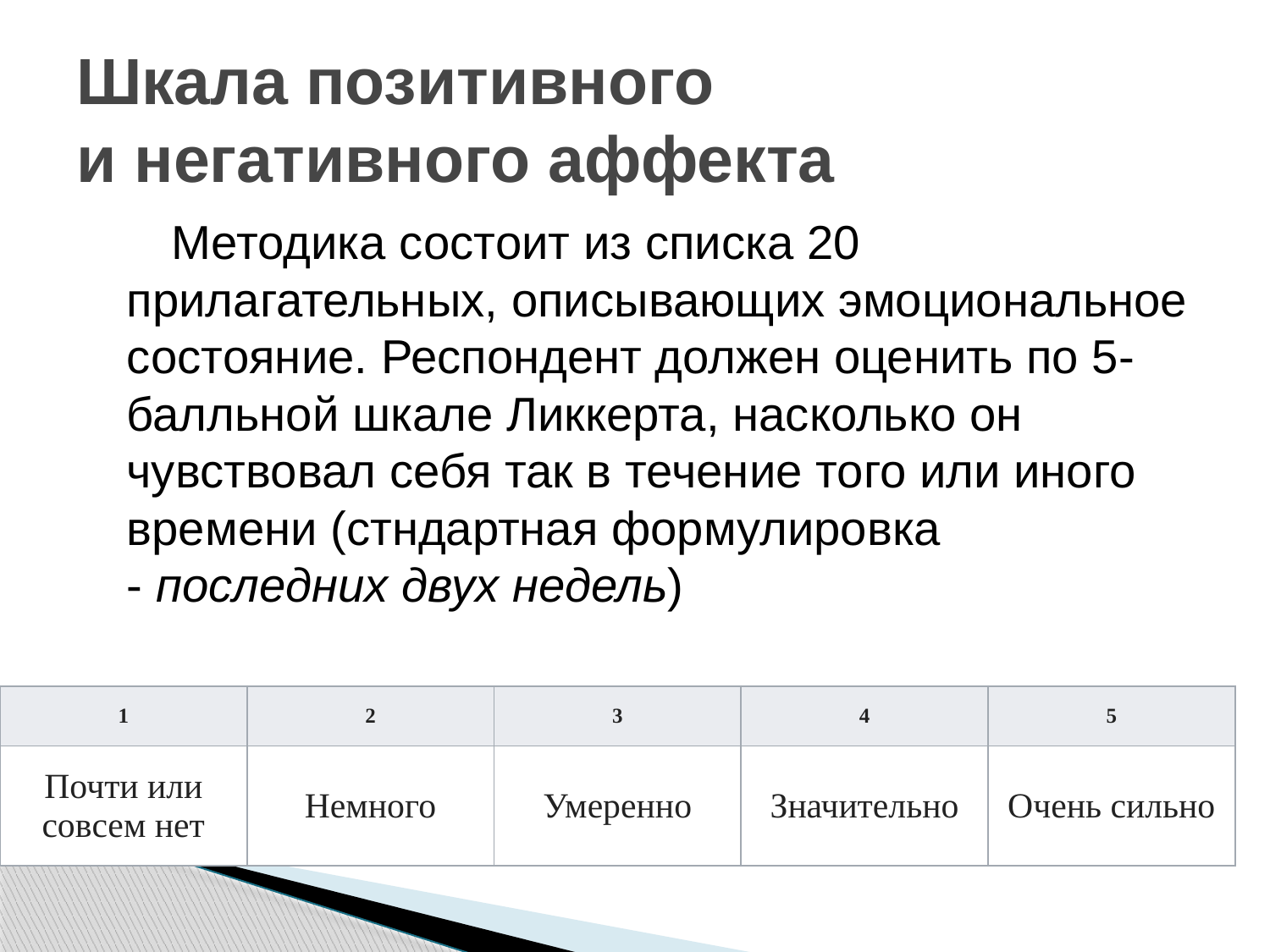

# Шкала позитивного и негативного аффекта
      Методика состоит из списка 20 прилагательных, описывающих эмоциональное состояние. Респондент должен оценить по 5-балльной шкале Ликкерта, насколько он чувствовал себя так в течение того или иного времени (стндартная формулировка - последних двух недель)

| 1 | 2 | 3 | 4 | 5 |
| --- | --- | --- | --- | --- |
| Почти или совсем нет | Немного | Умеренно | Значительно | Очень сильно |